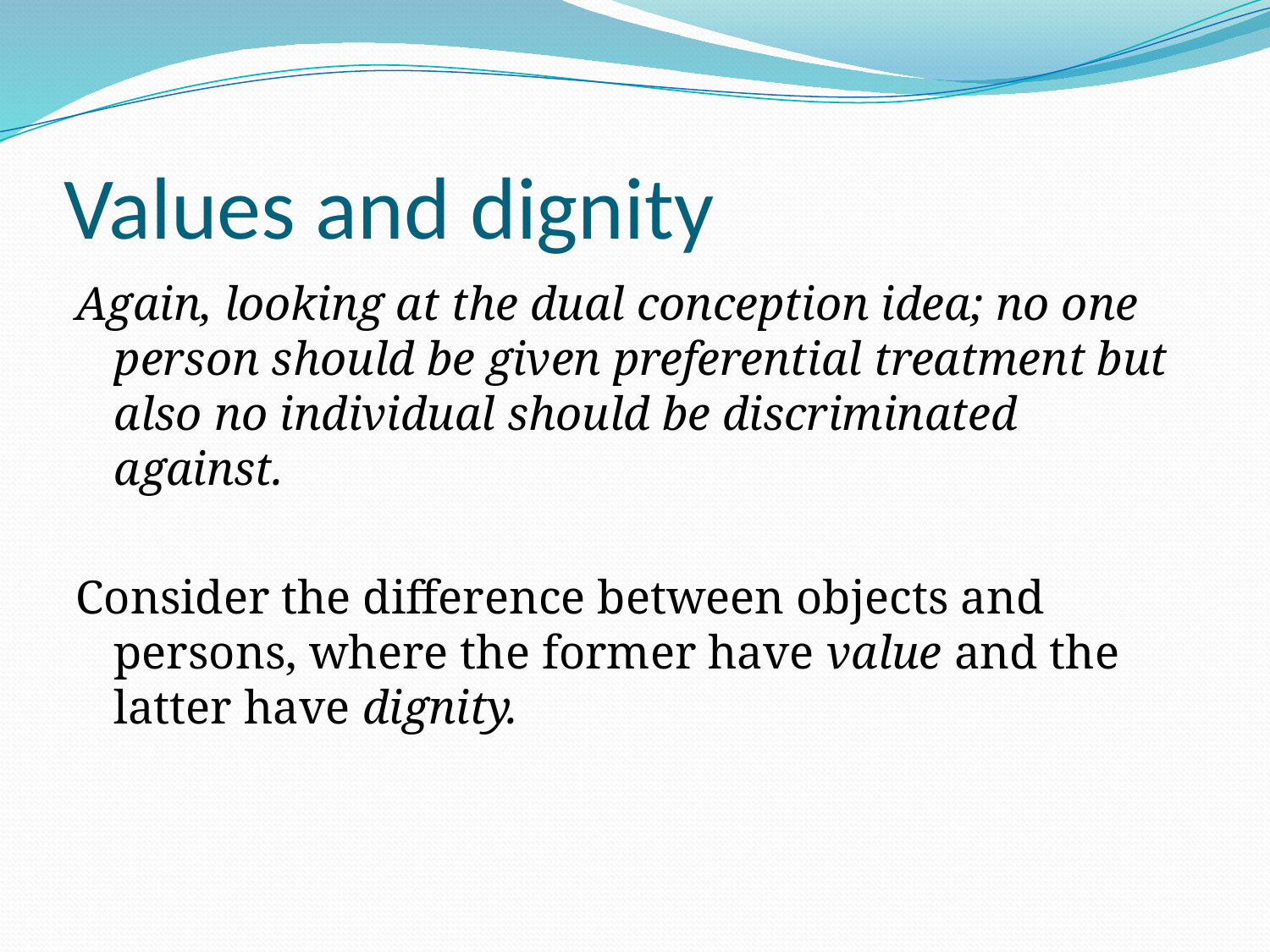

# Values and dignity
Again, looking at the dual conception idea; no one person should be given preferential treatment but also no individual should be discriminated against.

Consider the difference between objects and persons, where the former have value and the latter have dignity.